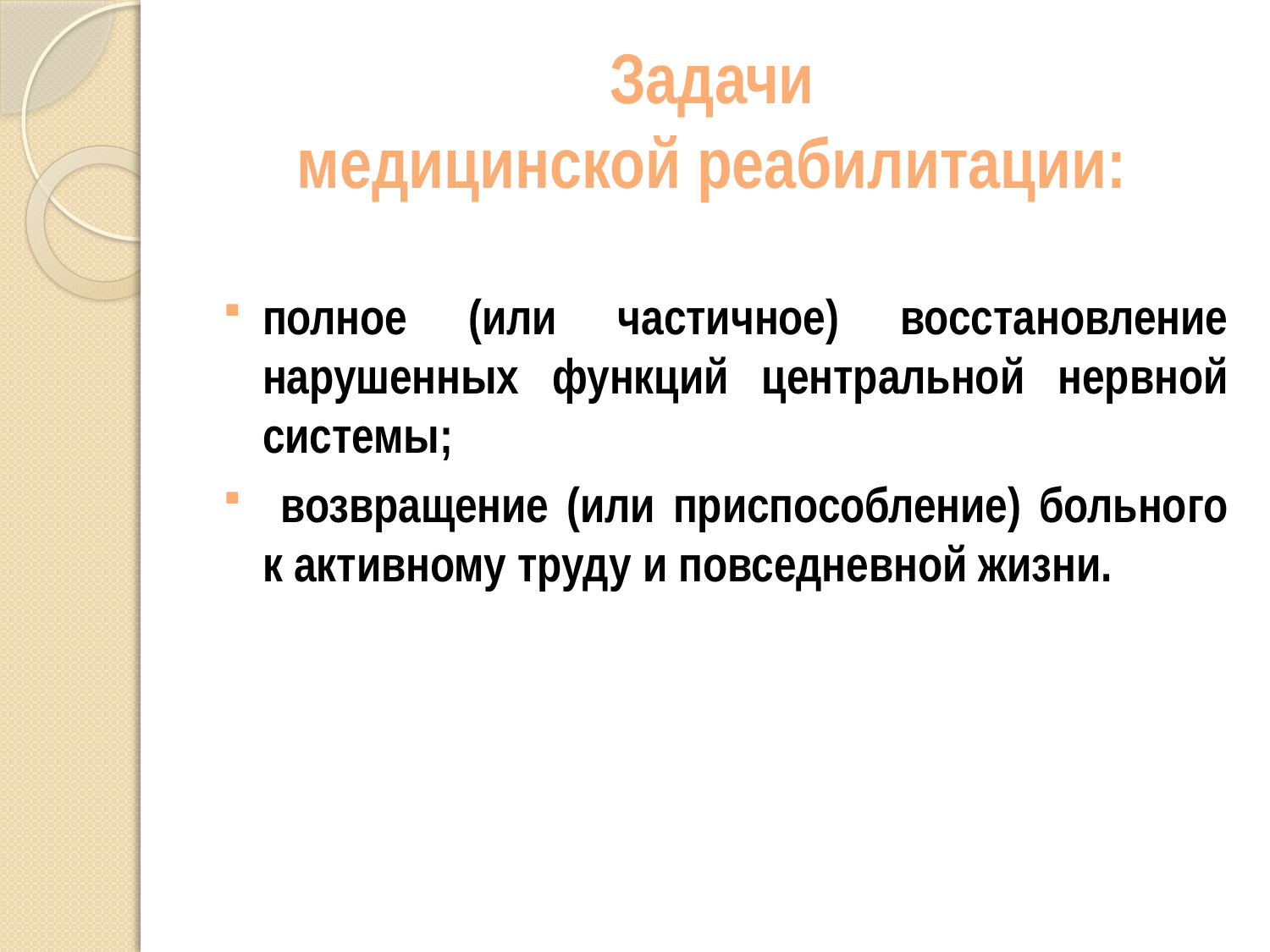

# Задачи медицинской реабилитации:

полное (или частичное) восстановление нарушенных функций центральной нервной системы;
 возвращение (или приспособление) больного к активному труду и повседневной жизни.